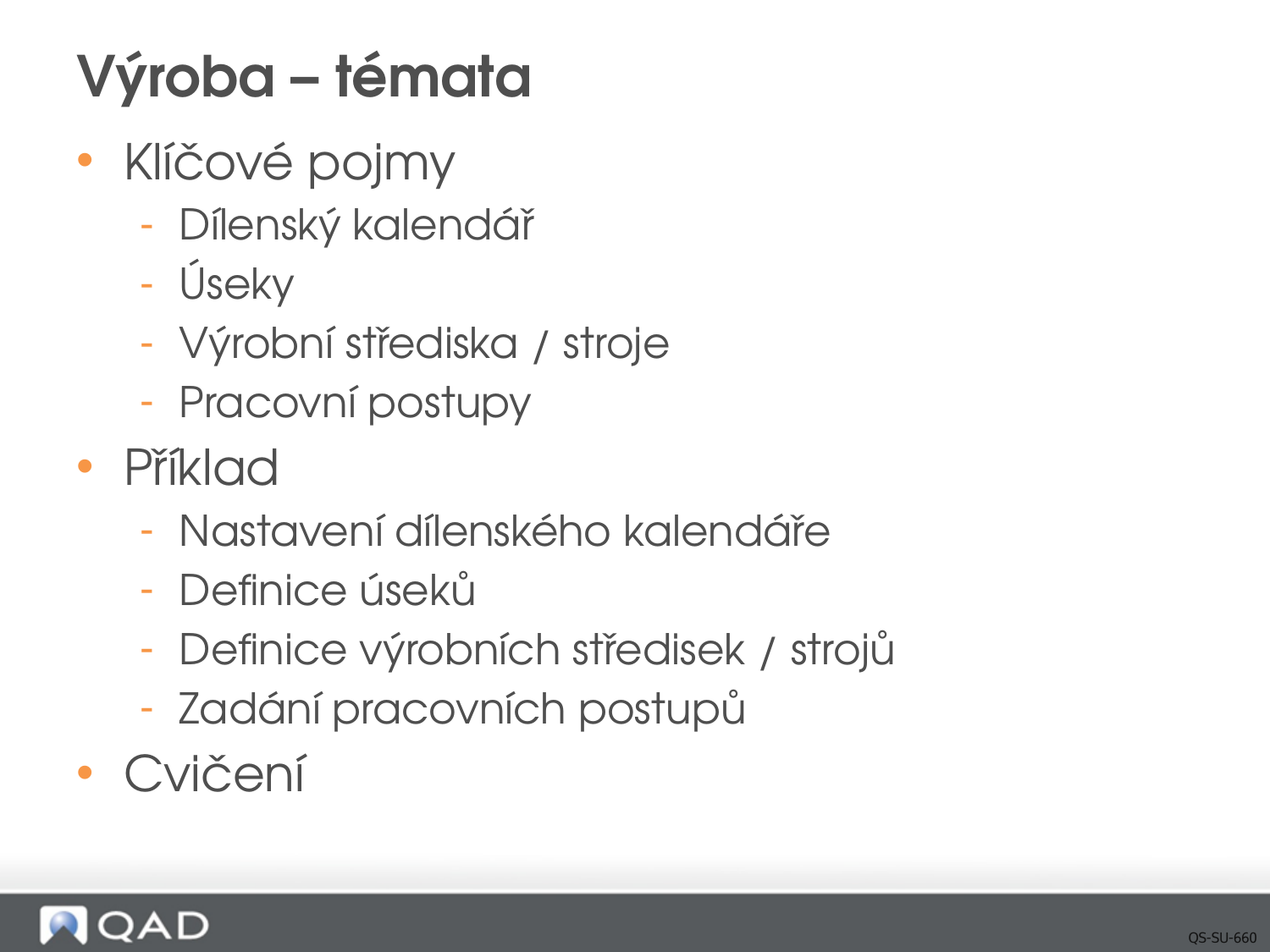

# Výroba – témata
Klíčové pojmy
Dílenský kalendář
Úseky
Výrobní střediska / stroje
Pracovní postupy
Příklad
Nastavení dílenského kalendáře
Definice úseků
Definice výrobních středisek / strojů
Zadání pracovních postupů
Cvičení

QS-SU-660